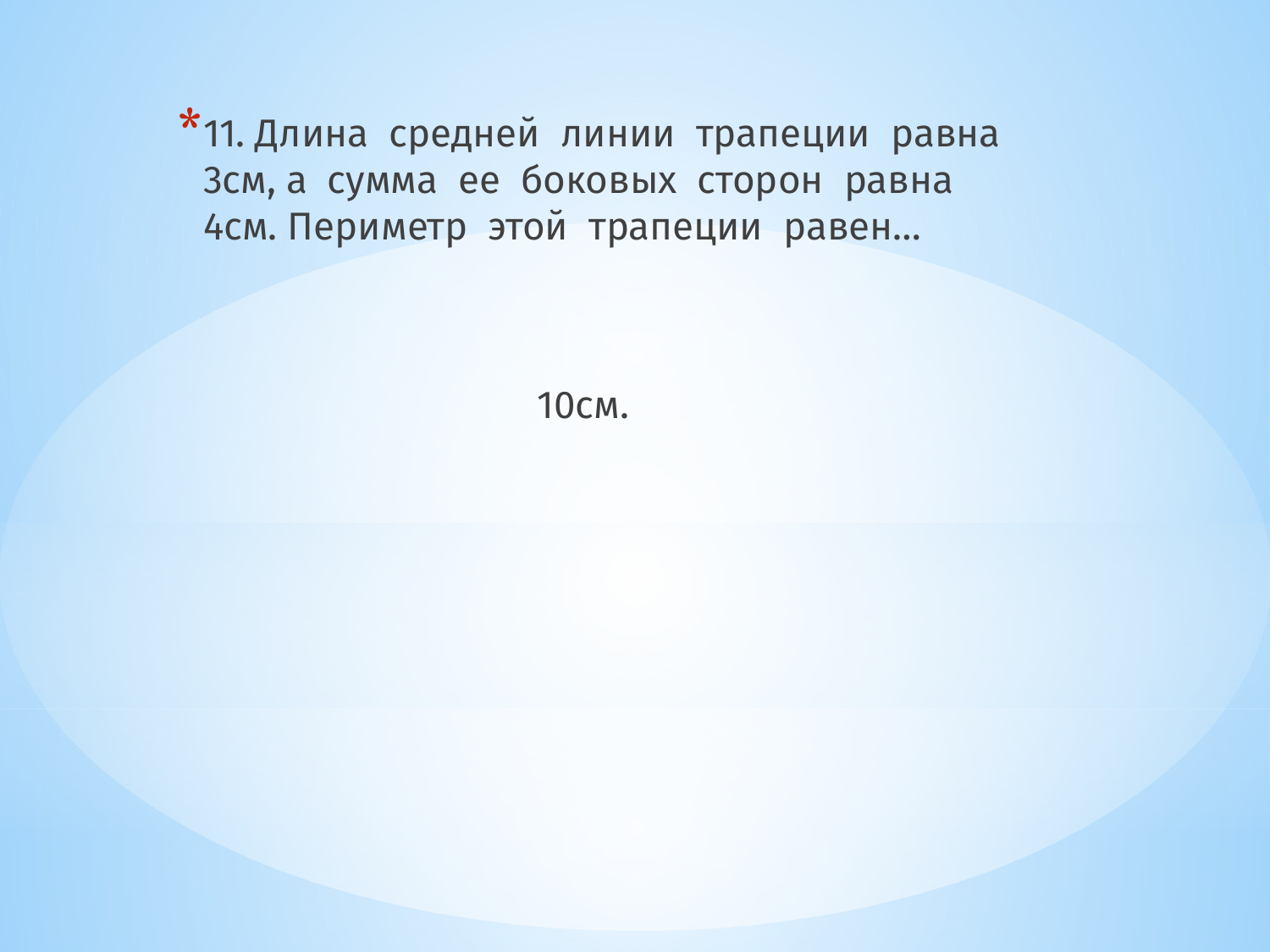

11. Длина  средней  линии  трапеции  равна  3см, а  сумма  ее  боковых  сторон  равна 4см. Периметр  этой  трапеции  равен…

                                    10см.